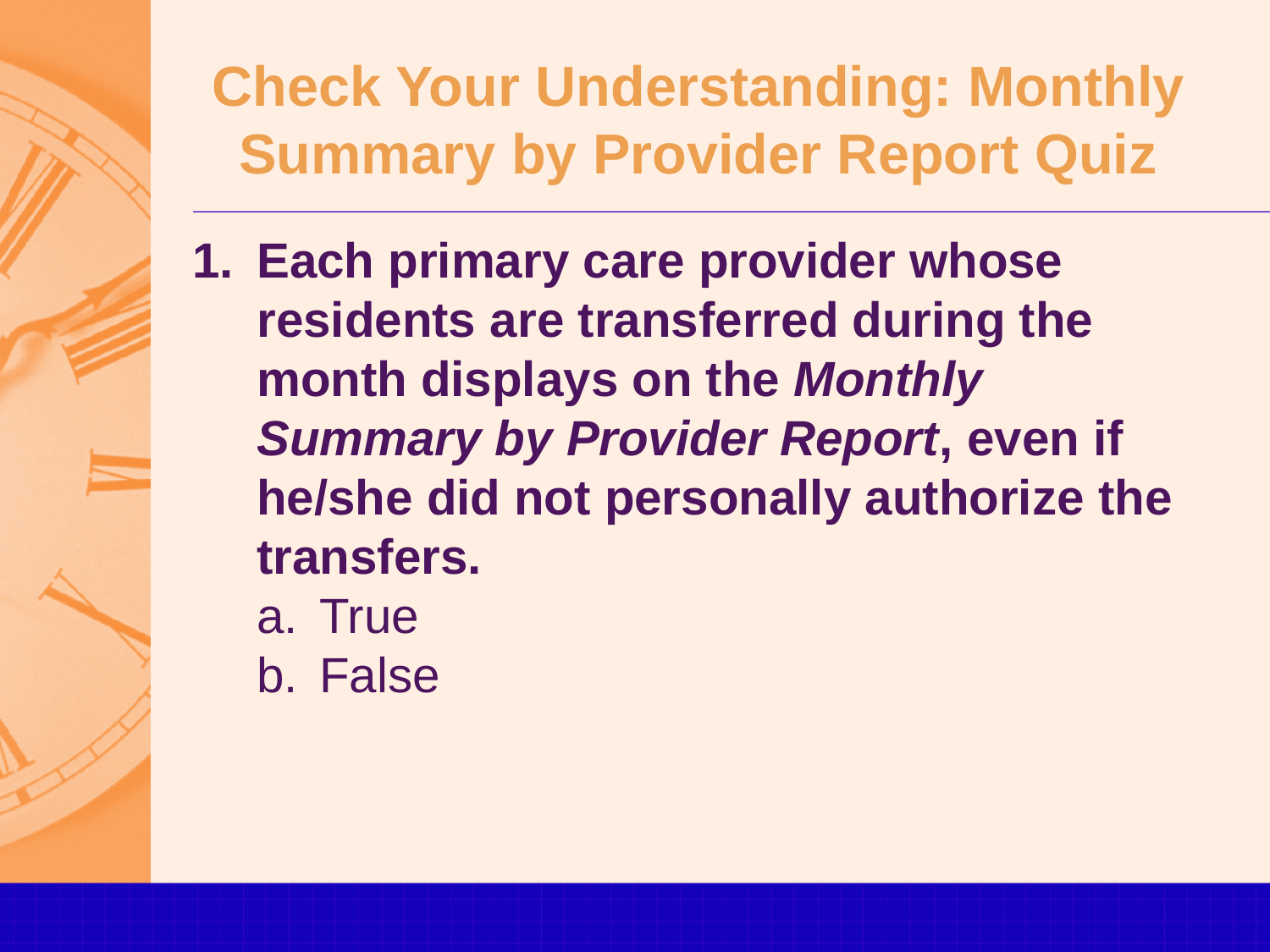

# Check Your Understanding: Monthly Summary by Provider Report Quiz
Each primary care provider whose residents are transferred during the month displays on the Monthly Summary by Provider Report, even if he/she did not personally authorize the transfers.
True
False